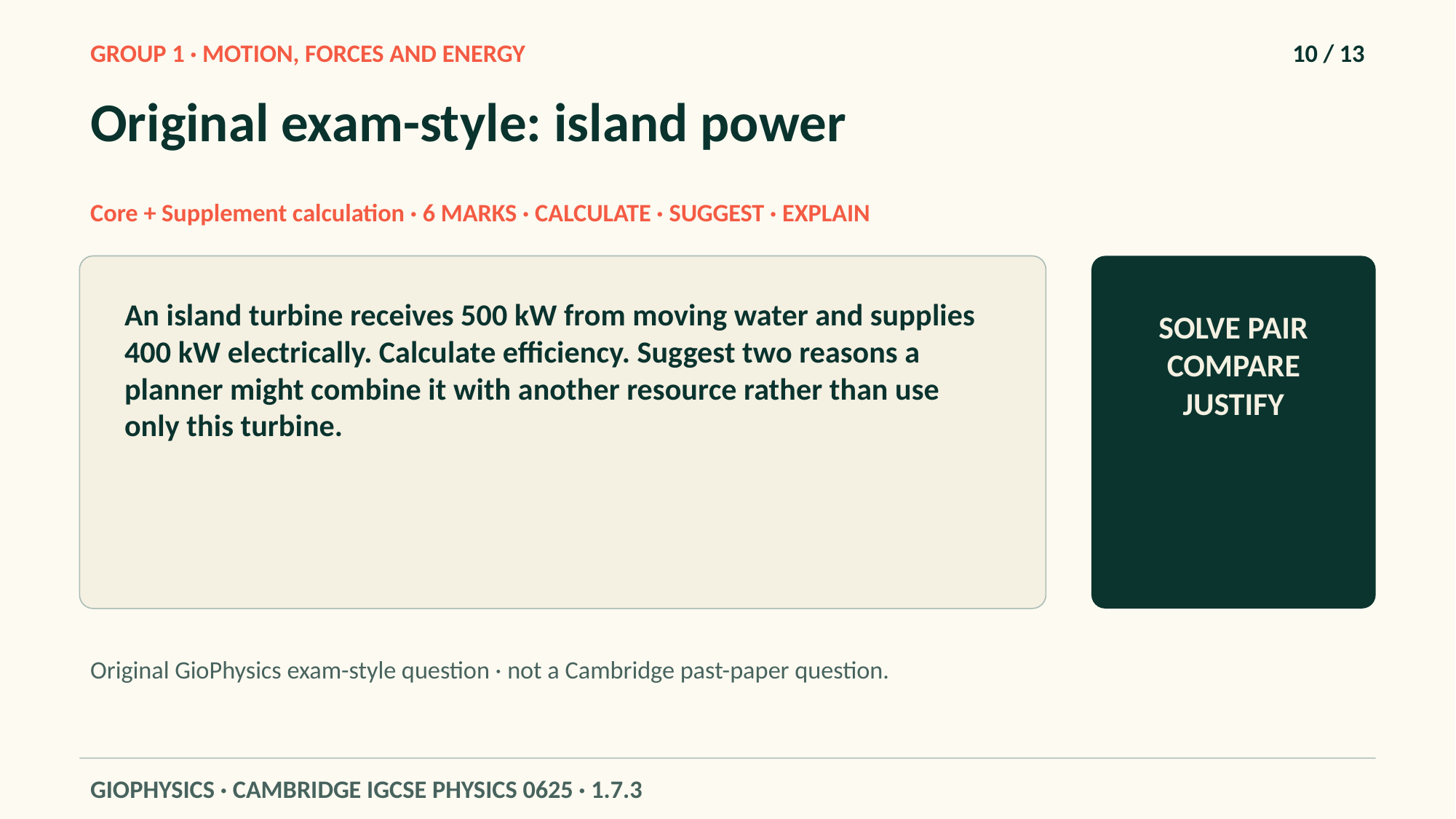

GROUP 1 · MOTION, FORCES AND ENERGY
10 / 13
Original exam-style: island power
Core + Supplement calculation · 6 MARKS · CALCULATE · SUGGEST · EXPLAIN

An island turbine receives 500 kW from moving water and supplies 400 kW electrically. Calculate efficiency. Suggest two reasons a planner might combine it with another resource rather than use only this turbine.
SOLVE PAIR COMPARE JUSTIFY
Original GioPhysics exam-style question · not a Cambridge past-paper question.

GIOPHYSICS · CAMBRIDGE IGCSE PHYSICS 0625 · 1.7.3